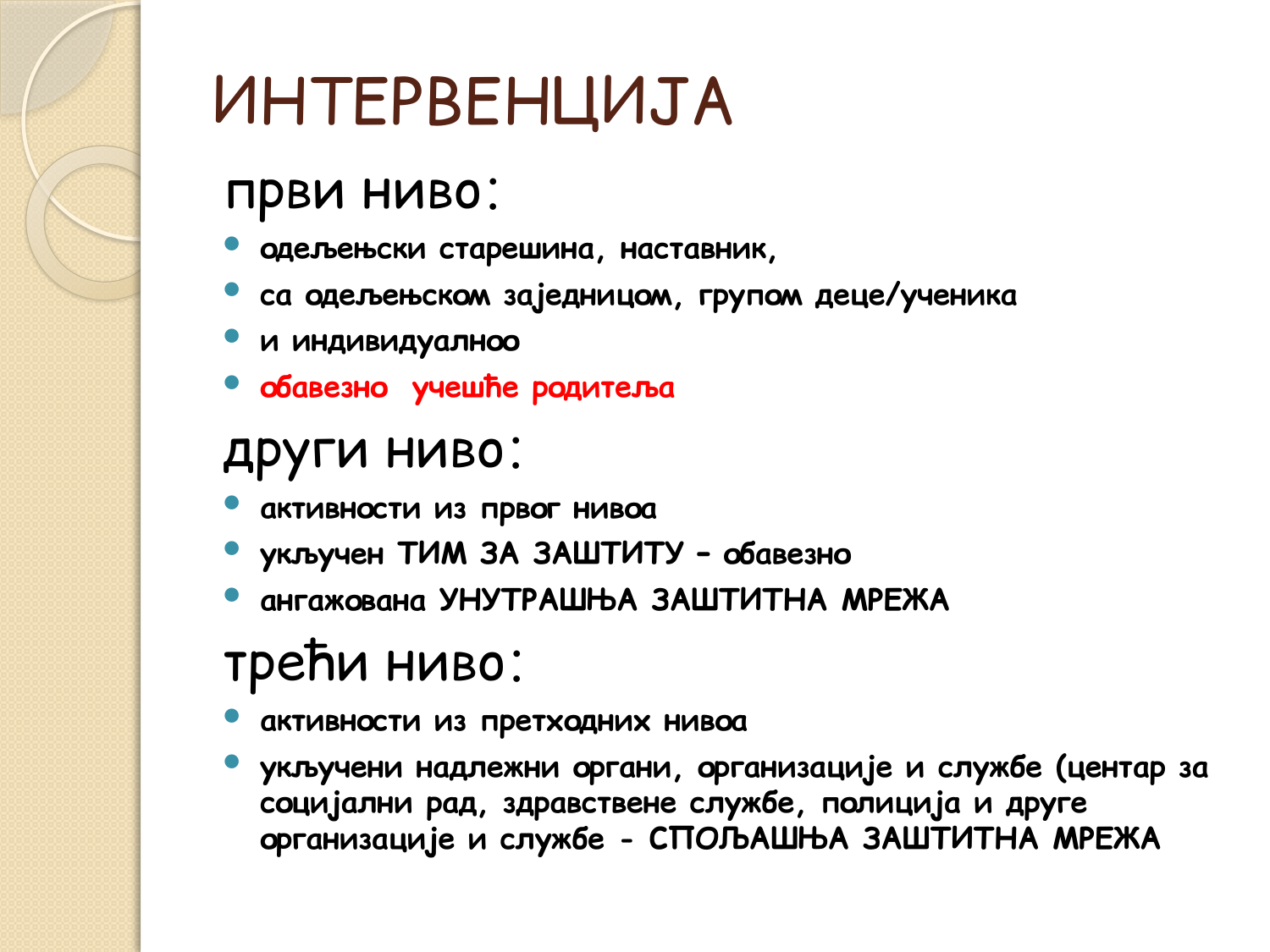

# ИНТЕРВЕНЦИЈА
први ниво:
одељењски старешина, наставник,
са одељењском заједницом, групом деце/ученика
и индивидуалноо
обавезно  учешће родитеља
други ниво:
активности из првог нивоа
укључен ТИМ ЗА ЗАШТИТУ – обавезно
ангажована УНУТРАШЊА ЗАШТИТНА МРЕЖА
трећи ниво:
активности из претходних нивоа
укључени надлежни органи, организације и службе (центар за социјални рад, здравствене службе, полиција и друге организације и службе - СПОЉАШЊА ЗАШТИТНА МРЕЖА